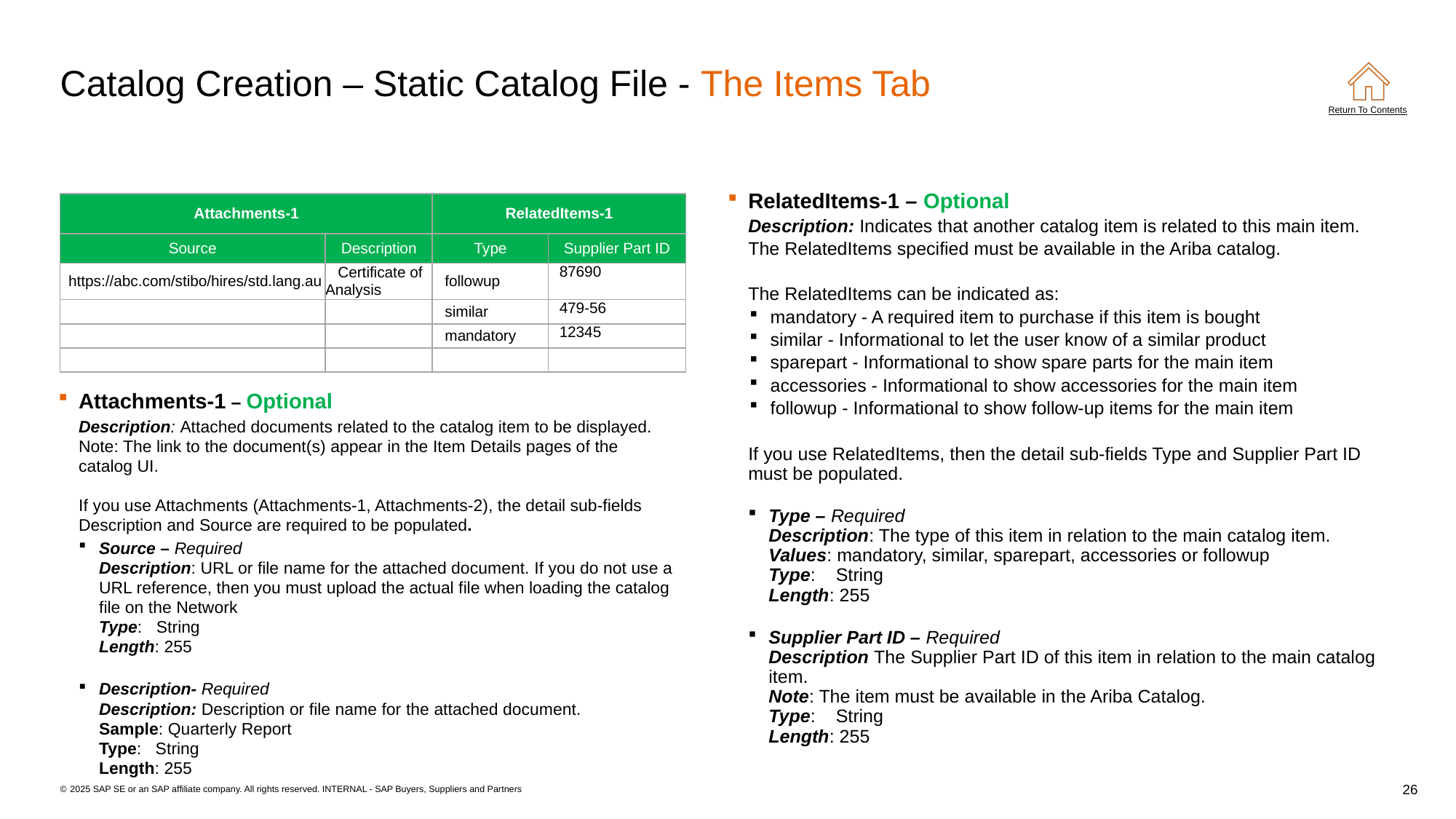

# Catalog Creation – Static Catalog File - The Items Tab
| Attachments-1 |  | RelatedItems-1 |  |
| --- | --- | --- | --- |
| Source | Description | Type | Supplier Part ID |
| https://abc.com/stibo/hires/std.lang.au | Certificate of Analysis | followup | 87690 |
|  |  | similar | 479-56 |
|  |  | mandatory | 12345 |
|  |  |  |  |
RelatedItems-1 – Optional
Description: Indicates that another catalog item is related to this main item.
The RelatedItems specified must be available in the Ariba catalog.

The RelatedItems can be indicated as:
mandatory - A required item to purchase if this item is bought
similar - Informational to let the user know of a similar product
sparepart - Informational to show spare parts for the main item
accessories - Informational to show accessories for the main item
followup - Informational to show follow-up items for the main item

If you use RelatedItems, then the detail sub-fields Type and Supplier Part ID must be populated.
Type – Required
Description: The type of this item in relation to the main catalog item.
Values: mandatory, similar, sparepart, accessories or followup
Type:    String
Length: 255
Supplier Part ID – Required
Description The Supplier Part ID of this item in relation to the main catalog item.
Note: The item must be available in the Ariba Catalog.
Type:    String
Length: 255
Attachments-1 – Optional
Description: Attached documents related to the catalog item to be displayed.
Note: The link to the document(s) appear in the Item Details pages of the catalog UI.
If you use Attachments (Attachments-1, Attachments-2), the detail sub-fields Description and Source are required to be populated.
Source – Required
Description: URL or file name for the attached document. If you do not use a URL reference, then you must upload the actual file when loading the catalog file on the Network
Type:   String
Length: 255
Description- Required
Description: Description or file name for the attached document.
Sample: Quarterly Report
Type:   String
Length: 255